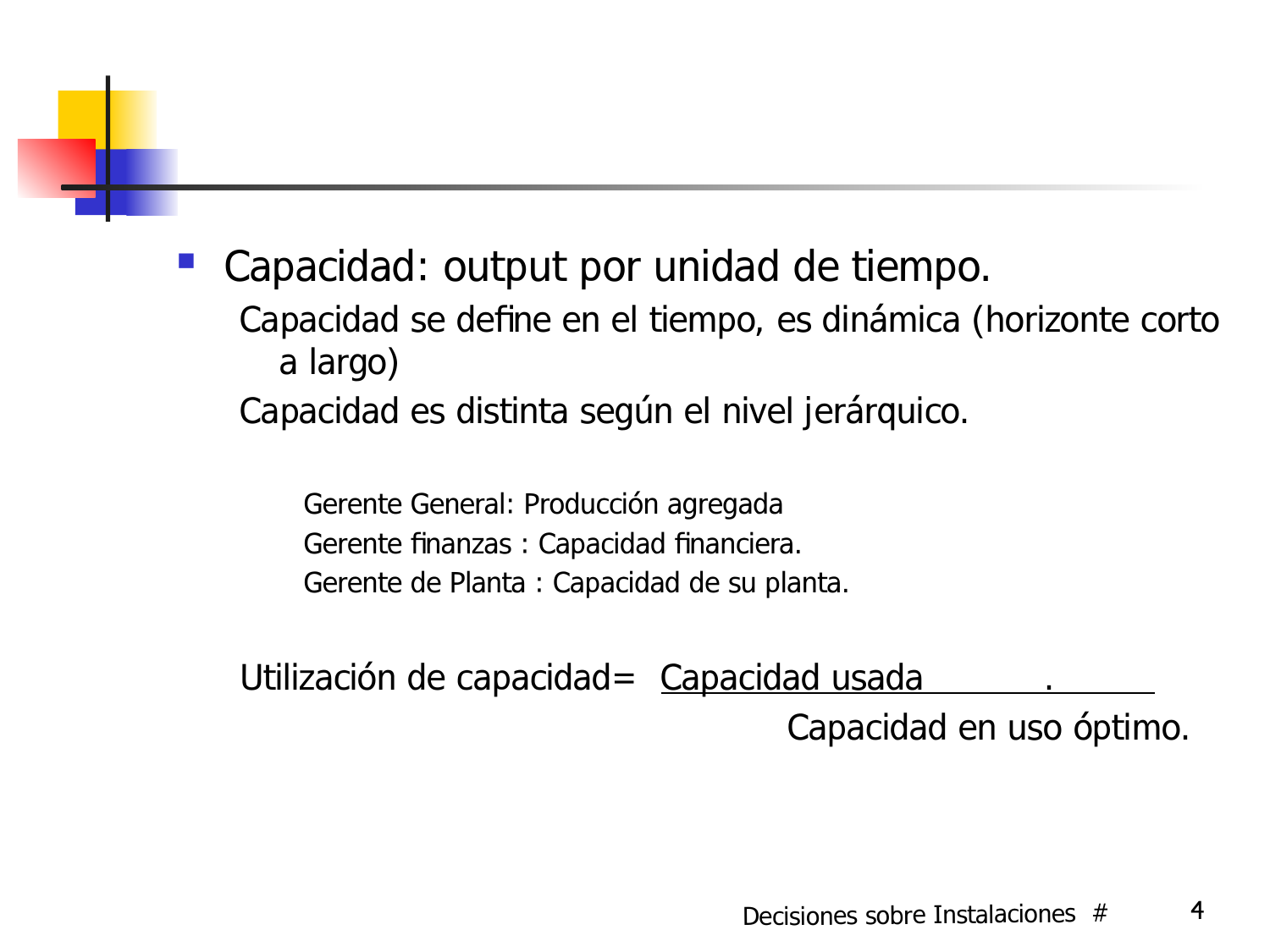

#
Capacidad: output por unidad de tiempo.
Capacidad se define en el tiempo, es dinámica (horizonte corto a largo)
Capacidad es distinta según el nivel jerárquico.

Gerente General: Producción agregada
Gerente finanzas : Capacidad financiera.
Gerente de Planta : Capacidad de su planta.

Utilización de capacidad=	Capacidad usada           .
					Capacidad en uso óptimo.
4
Decisiones sobre Instalaciones  #